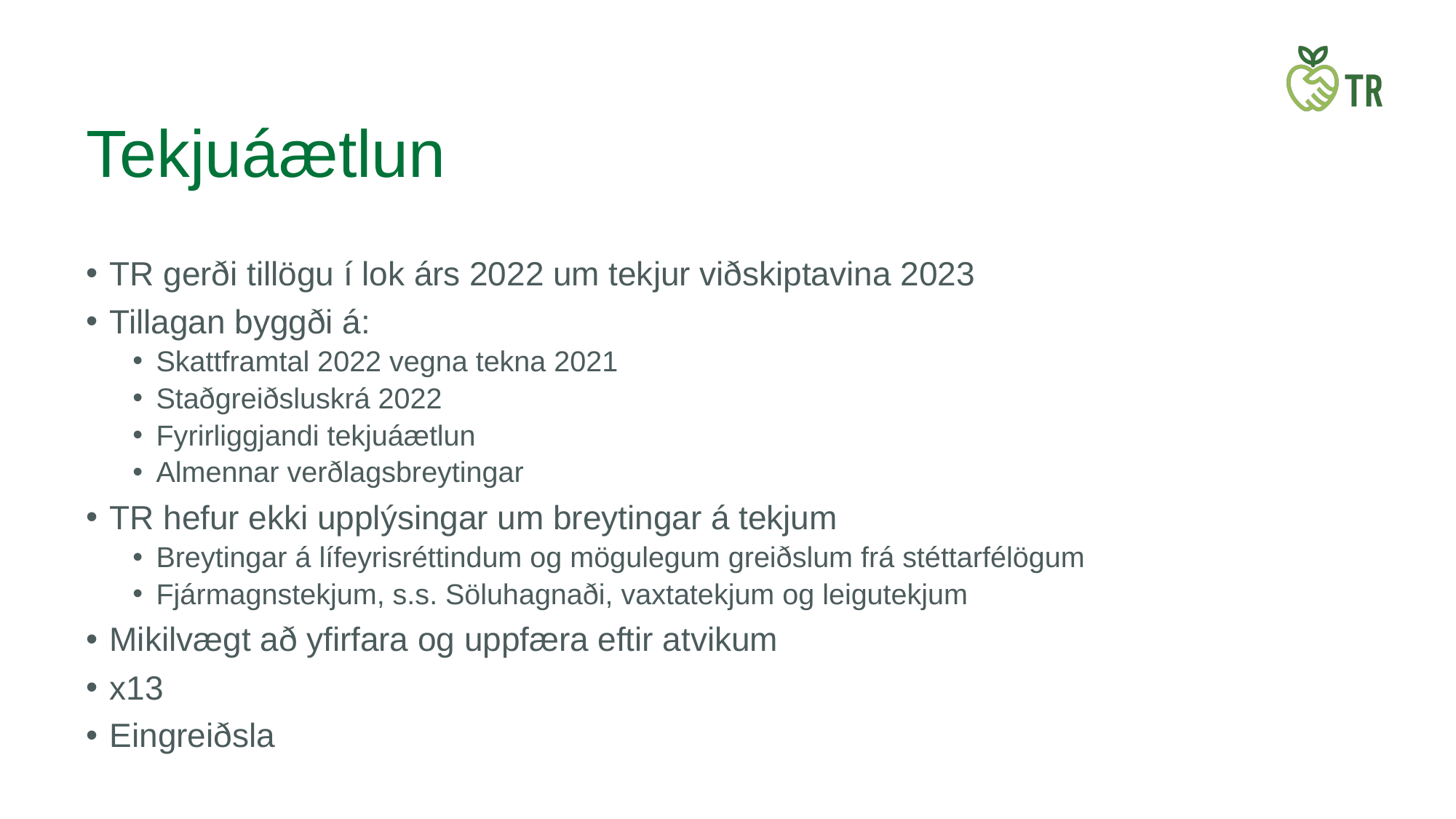

# Tekjuáætlun
TR gerði tillögu í lok árs 2022 um tekjur viðskiptavina 2023
Tillagan byggði á:
Skattframtal 2022 vegna tekna 2021
Staðgreiðsluskrá 2022
Fyrirliggjandi tekjuáætlun
Almennar verðlagsbreytingar
TR hefur ekki upplýsingar um breytingar á tekjum
Breytingar á lífeyrisréttindum og mögulegum greiðslum frá stéttarfélögum
Fjármagnstekjum, s.s. Söluhagnaði, vaxtatekjum og leigutekjum
Mikilvægt að yfirfara og uppfæra eftir atvikum
x13
Eingreiðsla